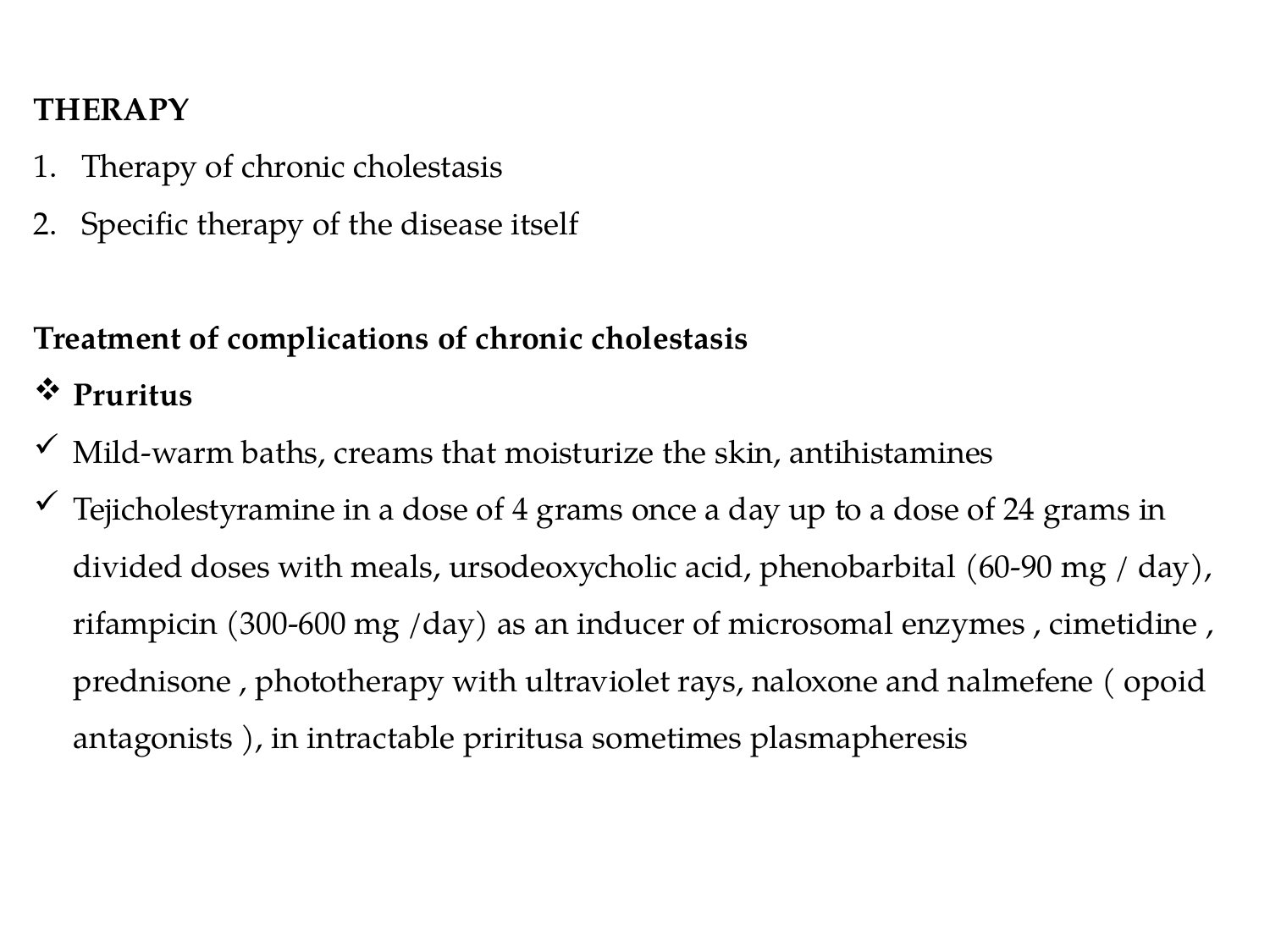

THERAPY
Therapy of chronic cholestasis
Specific therapy of the disease itself

Treatment of complications of chronic cholestasis
Pruritus
Mild-warm baths, creams that moisturize the skin, antihistamines
Tejicholestyramine in a dose of 4 grams once a day up to a dose of 24 grams in divided doses with meals, ursodeoxycholic acid, phenobarbital (60-90 mg / day), rifampicin (300-600 mg /day) as an inducer of microsomal enzymes , cimetidine , prednisone , phototherapy with ultraviolet rays, naloxone and nalmefene ( opoid antagonists ), in intractable priritusa sometimes plasmapheresis